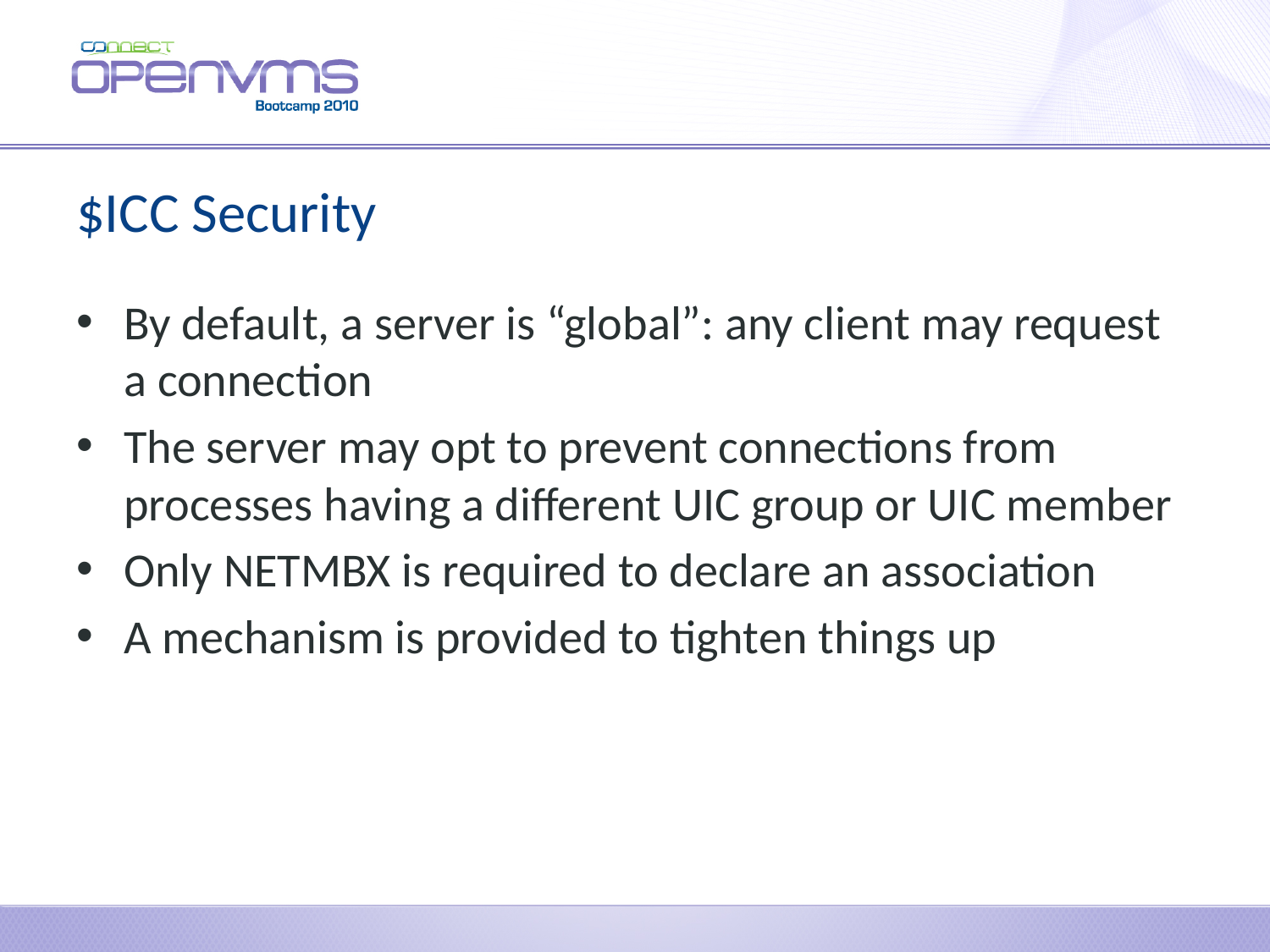

# $ICC Security
By default, a server is “global”: any client may request a connection
The server may opt to prevent connections from processes having a different UIC group or UIC member
Only NETMBX is required to declare an association
A mechanism is provided to tighten things up